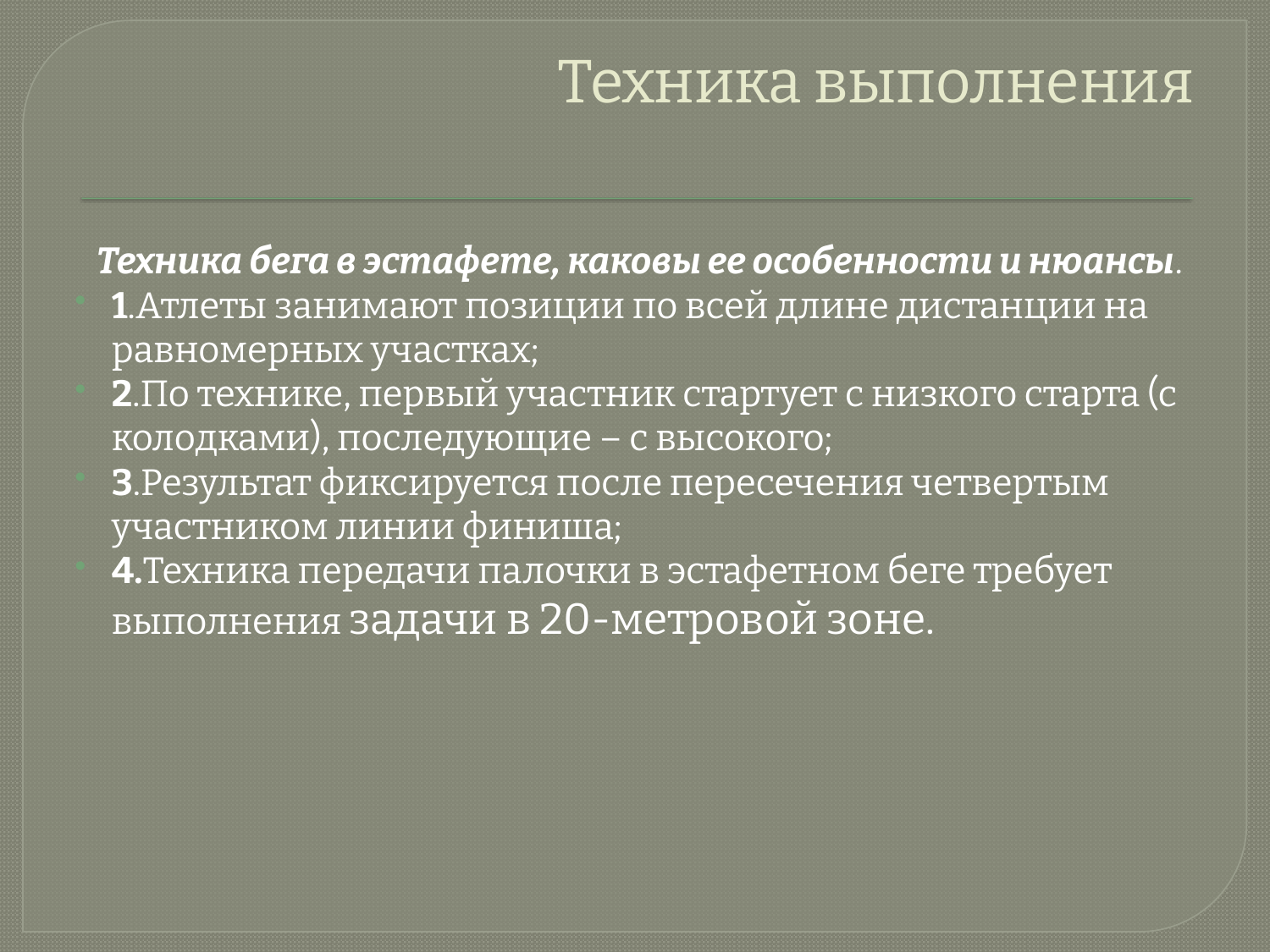

# Техника выполнения
   Техника бега в эстафете, каковы ее особенности и нюансы.
1.Атлеты занимают позиции по всей длине дистанции на равномерных участках;
2.По технике, первый участник стартует с низкого старта (с колодками), последующие – с высокого;
3.Результат фиксируется после пересечения четвертым участником линии финиша;
4.Техника передачи палочки в эстафетном беге требует выполнения задачи в 20-метровой зоне.